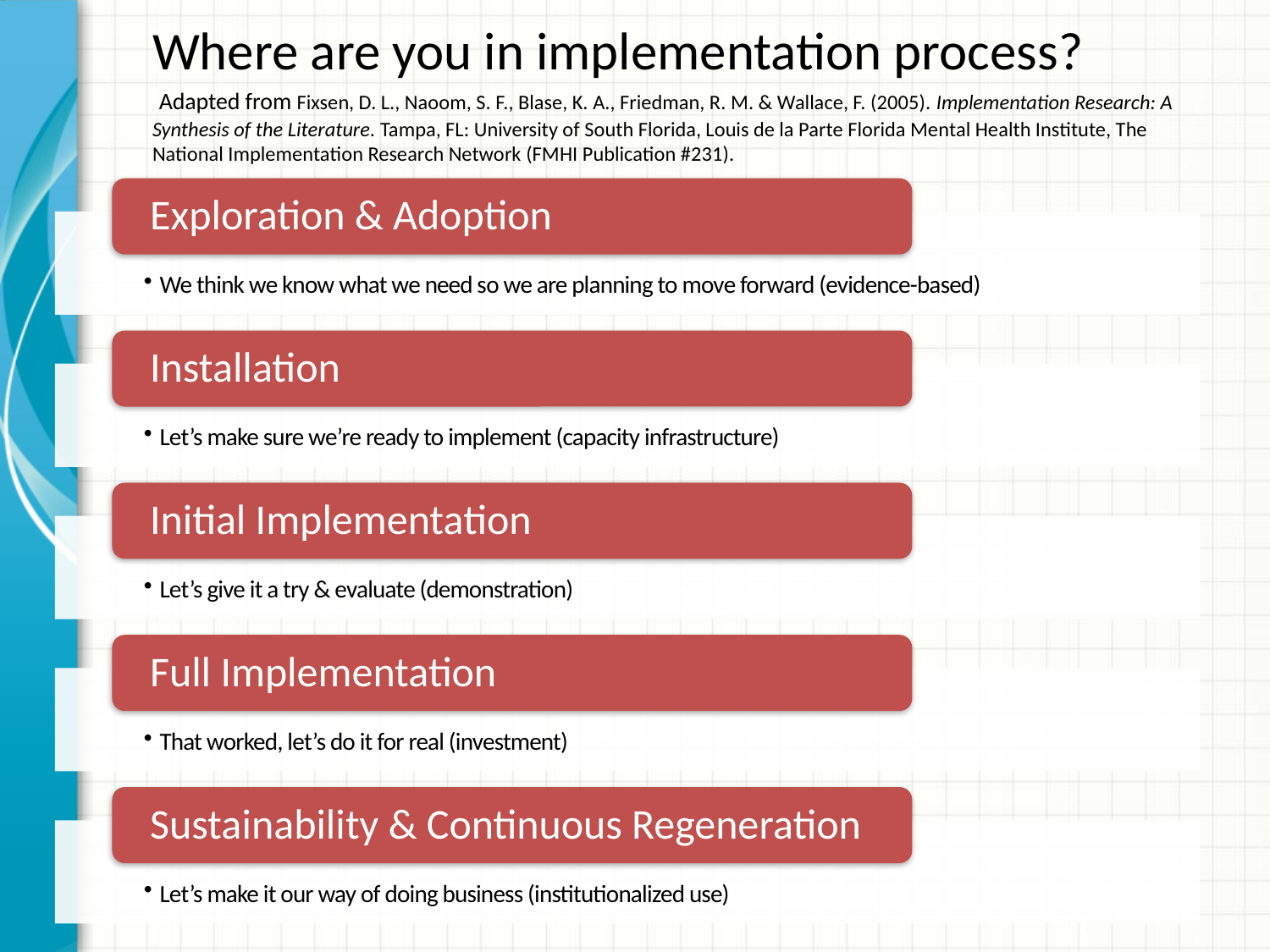

# Where are you in implementation process? Adapted from Fixsen, D. L., Naoom, S. F., Blase, K. A., Friedman, R. M. & Wallace, F. (2005). Implementation Research: A Synthesis of the Literature. Tampa, FL: University of South Florida, Louis de la Parte Florida Mental Health Institute, The National Implementation Research Network (FMHI Publication #231).
We think we know what we need so we are planning to move forward (evidence-based)
Exploration & Adoption
Let’s make sure we’re ready to implement (capacity infrastructure)
Installation
Let’s give it a try & evaluate (demonstration)
Initial Implementation
That worked, let’s do it for real (investment)
Full Implementation
Let’s make it our way of doing business (institutionalized use)
Sustainability & Continuous Regeneration